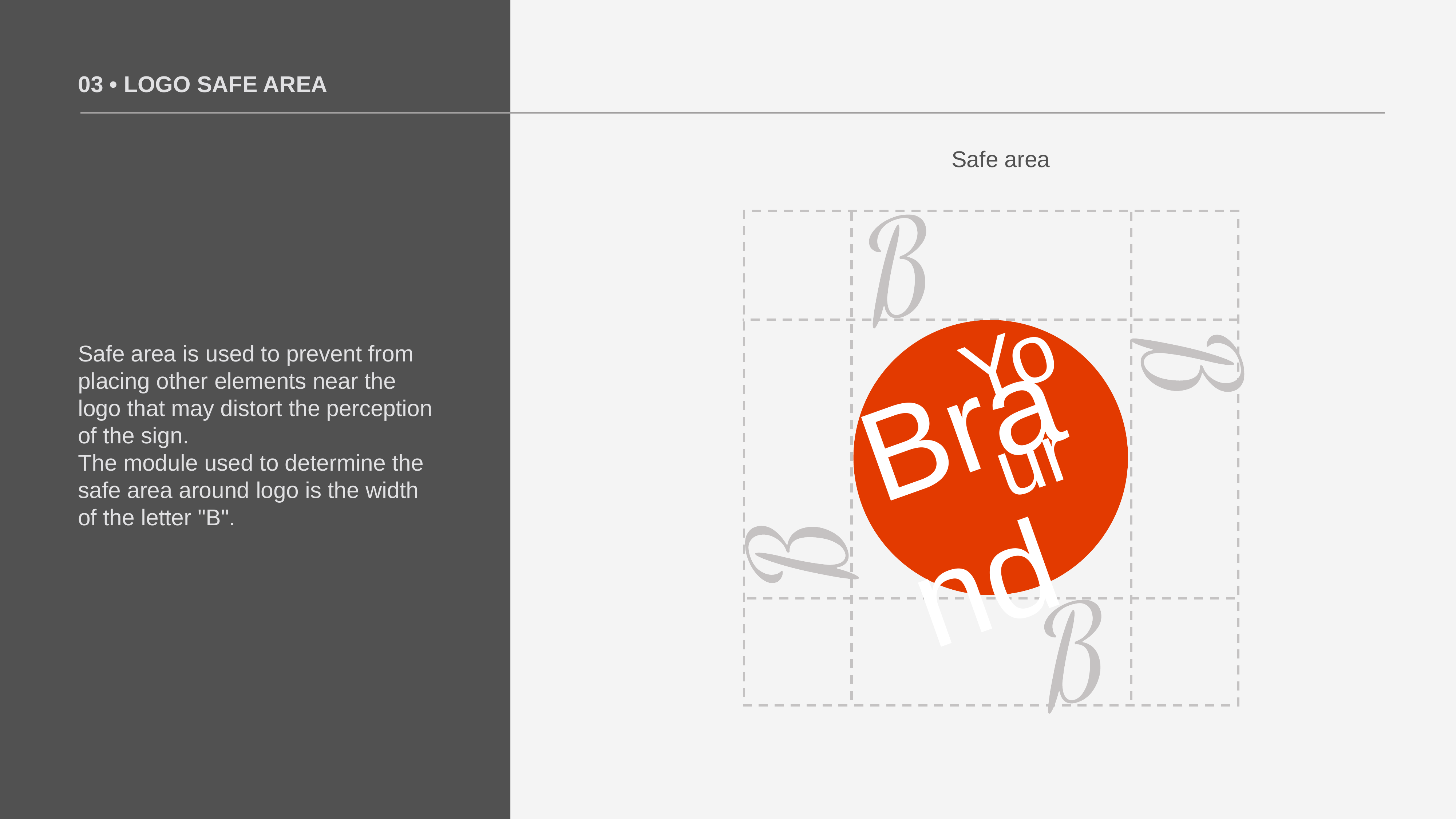

03 • LOGO SAFE AREA
Safe area

Safe area is used to prevent from placing other elements near the logo that may distort the perception of the sign.
The module used to determine the safe area around logo is the width of the letter "B".

Your
Brand